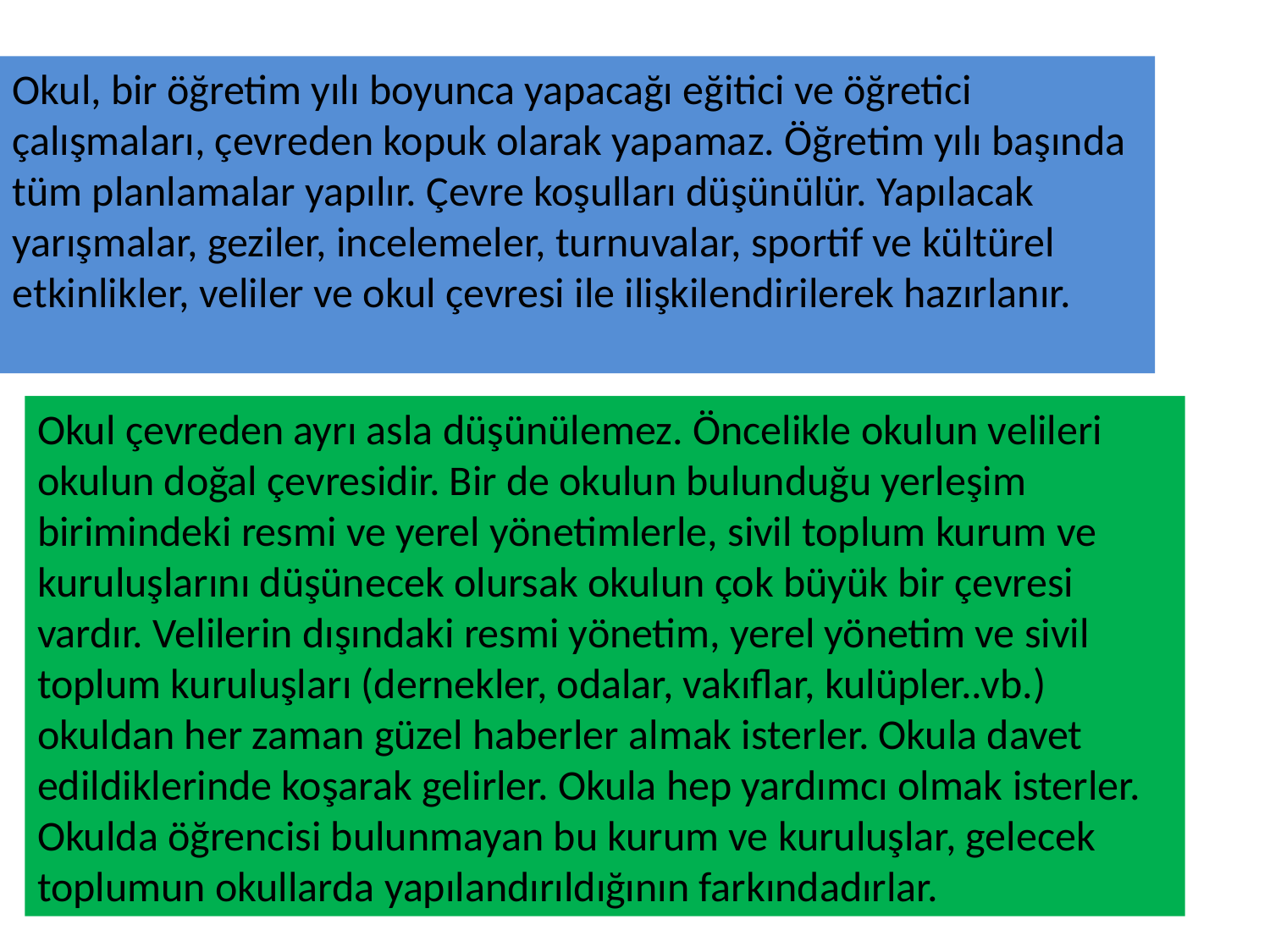

Okul, bir öğretim yılı boyunca yapacağı eğitici ve öğretici çalışmaları, çevreden kopuk olarak yapamaz. Öğretim yılı başında tüm planlamalar yapılır. Çevre koşulları düşünülür. Yapılacak yarışmalar, geziler, incelemeler, turnuvalar, sportif ve kültürel etkinlikler, veliler ve okul çevresi ile ilişkilendirilerek hazırlanır.
Okul çevreden ayrı asla düşünülemez. Öncelikle okulun velileri okulun doğal çevresidir. Bir de okulun bulunduğu yerleşim birimindeki resmi ve yerel yönetimlerle, sivil toplum kurum ve kuruluşlarını düşünecek olursak okulun çok büyük bir çevresi vardır. Velilerin dışındaki resmi yönetim, yerel yönetim ve sivil toplum kuruluşları (dernekler, odalar, vakıflar, kulüpler..vb.) okuldan her zaman güzel haberler almak isterler. Okula davet edildiklerinde koşarak gelirler. Okula hep yardımcı olmak isterler. Okulda öğrencisi bulunmayan bu kurum ve kuruluşlar, gelecek toplumun okullarda yapılandırıldığının farkındadırlar.